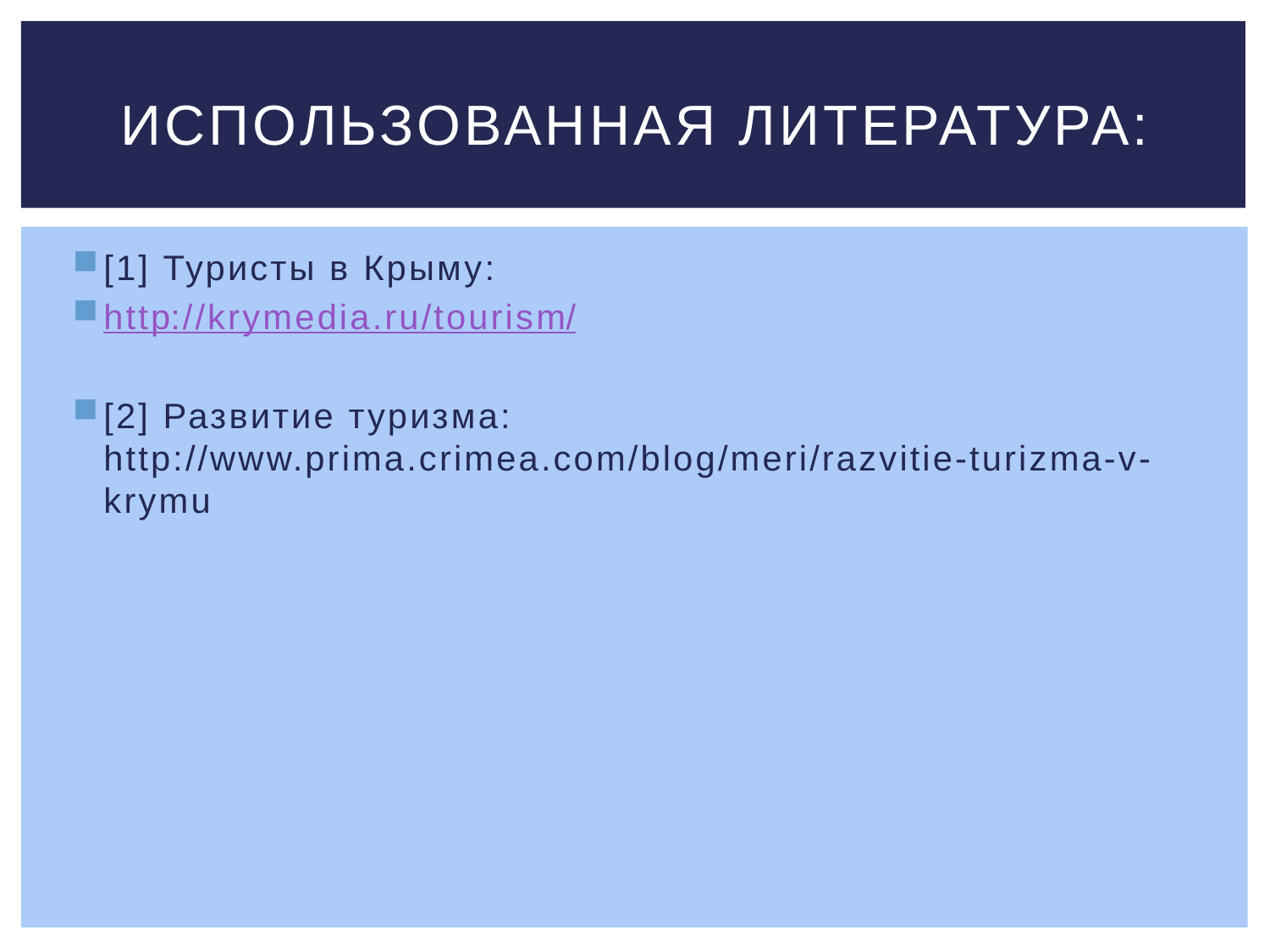

# Использованная литература:
[1] Туристы в Крыму:
http://krymedia.ru/tourism/

[2] Развитие туризма: http://www.prima.crimea.com/blog/meri/razvitie-turizma-v-krymu